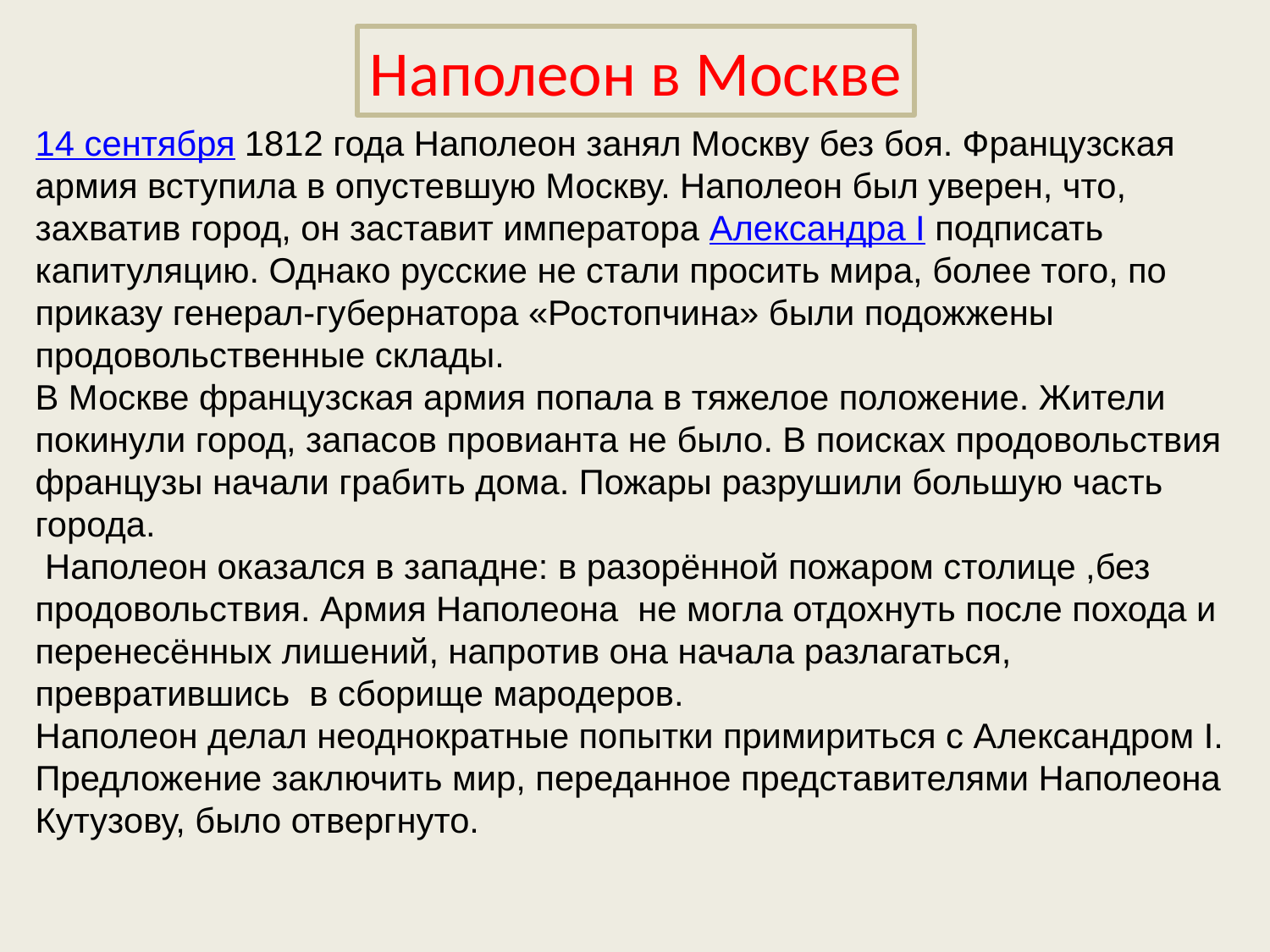

Наполеон в Москве
14 сентября 1812 года Наполеон занял Москву без боя. Французская армия вступила в опустевшую Москву. Наполеон был уверен, что, захватив город, он заставит императора Александра I подписать капитуляцию. Однако русские не стали просить мира, более того, по приказу генерал-губернатора «Ростопчина» были подожжены продовольственные склады. 
В Москве французская армия попала в тяжелое положение. Жители покинули город, запасов провианта не было. В поисках продовольствия французы начали грабить дома. Пожары разрушили большую часть города. 
 Наполеон оказался в западне: в разорённой пожаром столице ,без продовольствия. Армия Наполеона  не могла отдохнуть после похода и перенесённых лишений, напротив она начала разлагаться, превратившись  в сборище мародеров.
Наполеон делал неоднократные попытки примириться с Александром I. Предложение заключить мир, переданное представителями Наполеона Кутузову, было отвергнуто.